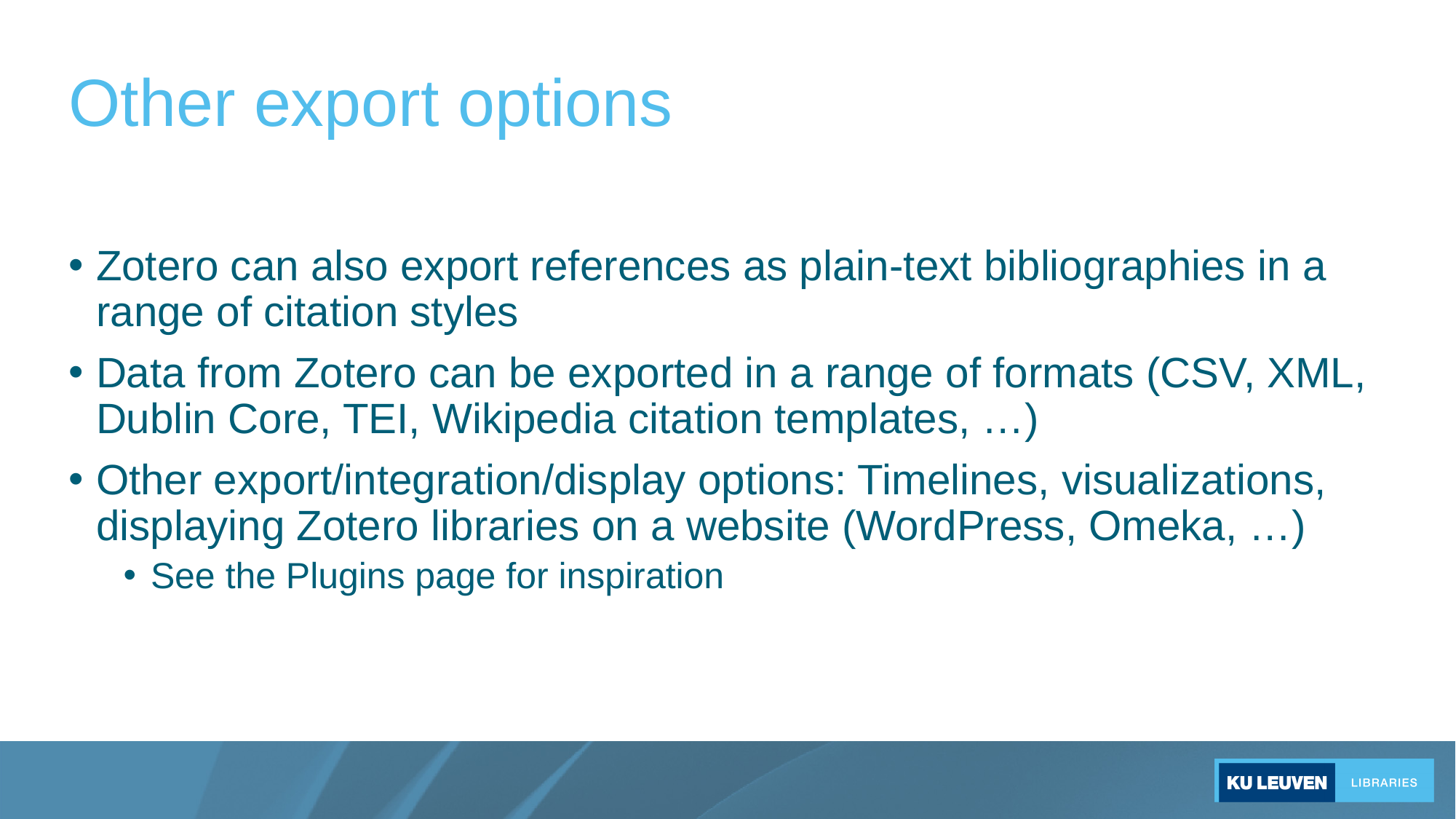

# Other export options
Zotero can also export references as plain-text bibliographies in a range of citation styles
Data from Zotero can be exported in a range of formats (CSV, XML, Dublin Core, TEI, Wikipedia citation templates, …)
Other export/integration/display options: Timelines, visualizations, displaying Zotero libraries on a website (WordPress, Omeka, …)
See the Plugins page for inspiration